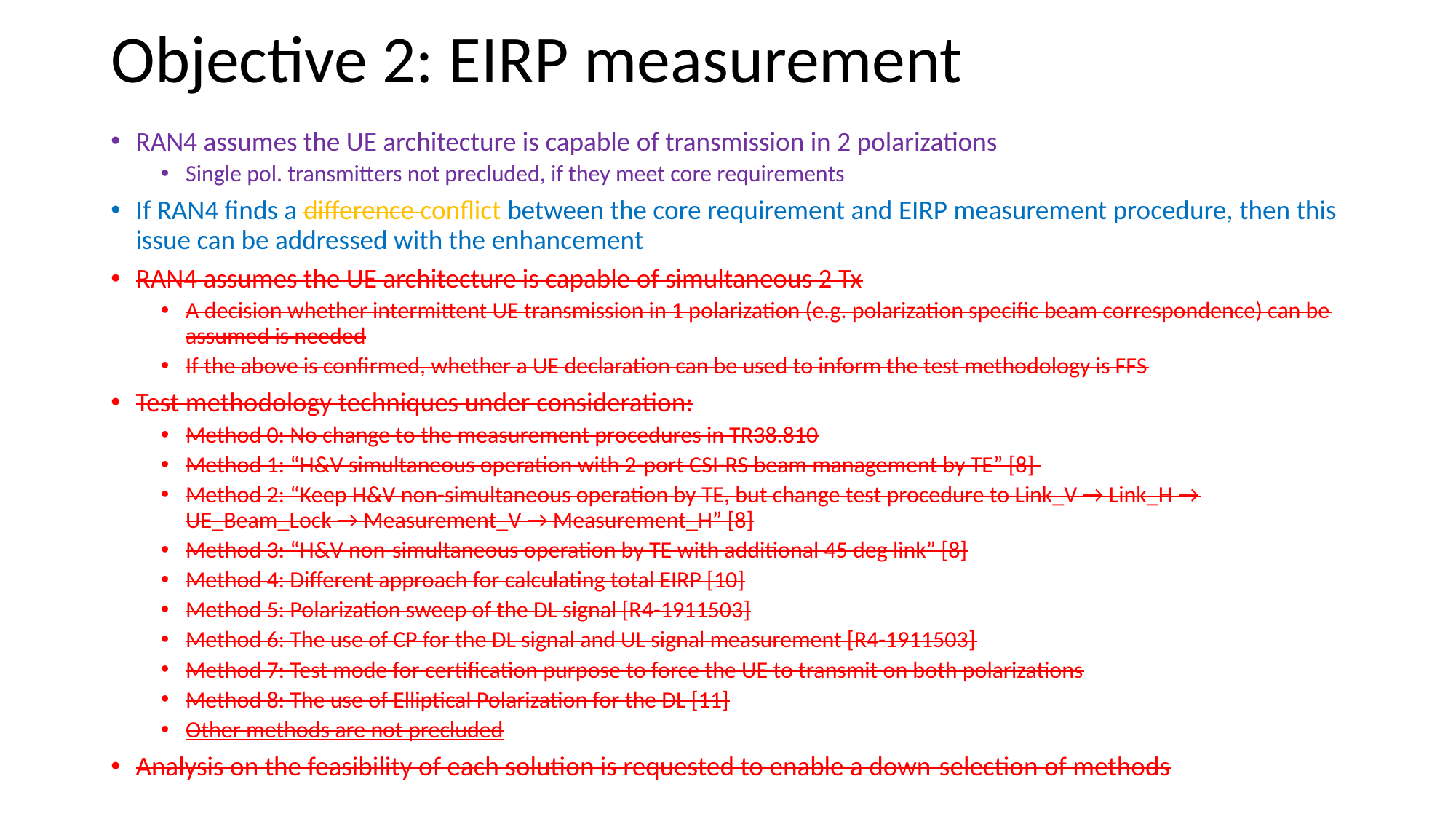

# Objective 2: EIRP measurement
RAN4 assumes the UE architecture is capable of transmission in 2 polarizations
Single pol. transmitters not precluded, if they meet core requirements
If RAN4 finds a difference conflict between the core requirement and EIRP measurement procedure, then this issue can be addressed with the enhancement
RAN4 assumes the UE architecture is capable of simultaneous 2 Tx
A decision whether intermittent UE transmission in 1 polarization (e.g. polarization specific beam correspondence) can be assumed is needed
If the above is confirmed, whether a UE declaration can be used to inform the test methodology is FFS
Test methodology techniques under consideration:
Method 0: No change to the measurement procedures in TR38.810
Method 1: “H&V simultaneous operation with 2-port CSI-RS beam management by TE” [8]
Method 2: “Keep H&V non-simultaneous operation by TE, but change test procedure to Link_V → Link_H → UE_Beam_Lock → Measurement_V → Measurement_H” [8]
Method 3: “H&V non-simultaneous operation by TE with additional 45 deg link” [8]
Method 4: Different approach for calculating total EIRP [10]
Method 5: Polarization sweep of the DL signal [R4-1911503]
Method 6: The use of CP for the DL signal and UL signal measurement [R4-1911503]
Method 7: Test mode for certification purpose to force the UE to transmit on both polarizations
Method 8: The use of Elliptical Polarization for the DL [11]
Other methods are not precluded
Analysis on the feasibility of each solution is requested to enable a down-selection of methods